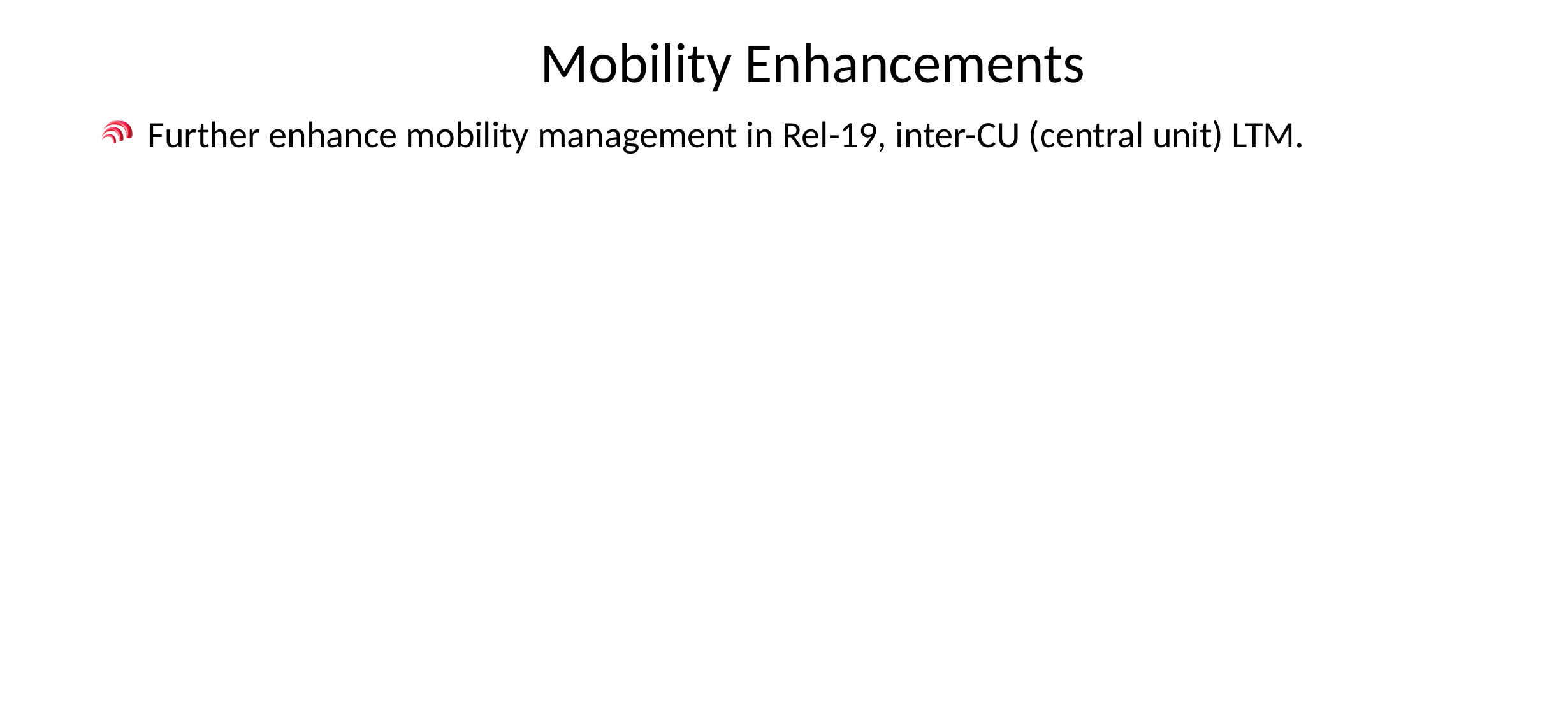

# Mobility Enhancements
Further enhance mobility management in Rel-19, inter-CU (central unit) LTM.